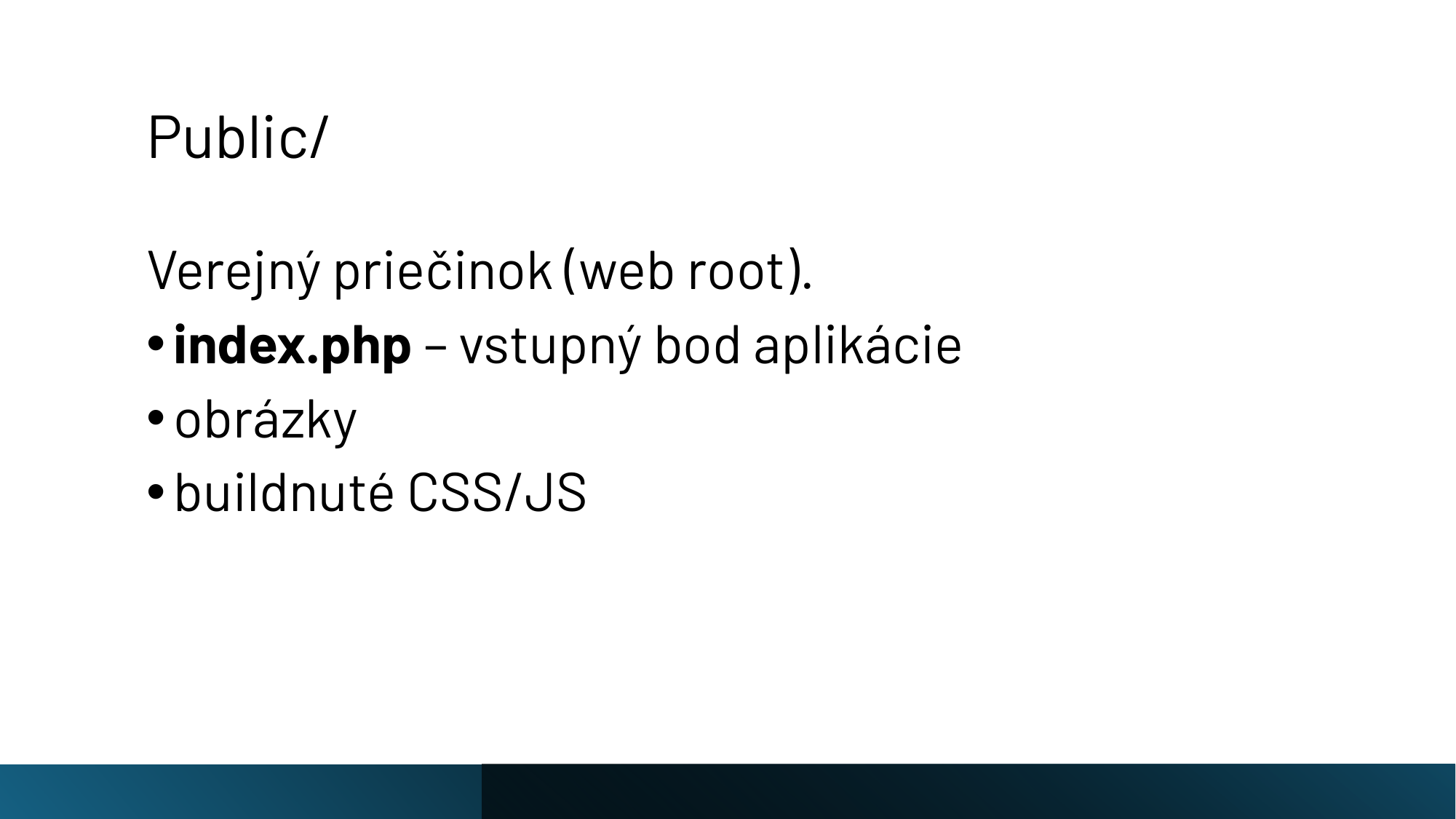

# Public/
Verejný priečinok (web root).
index.php – vstupný bod aplikácie
obrázky
buildnuté CSS/JS